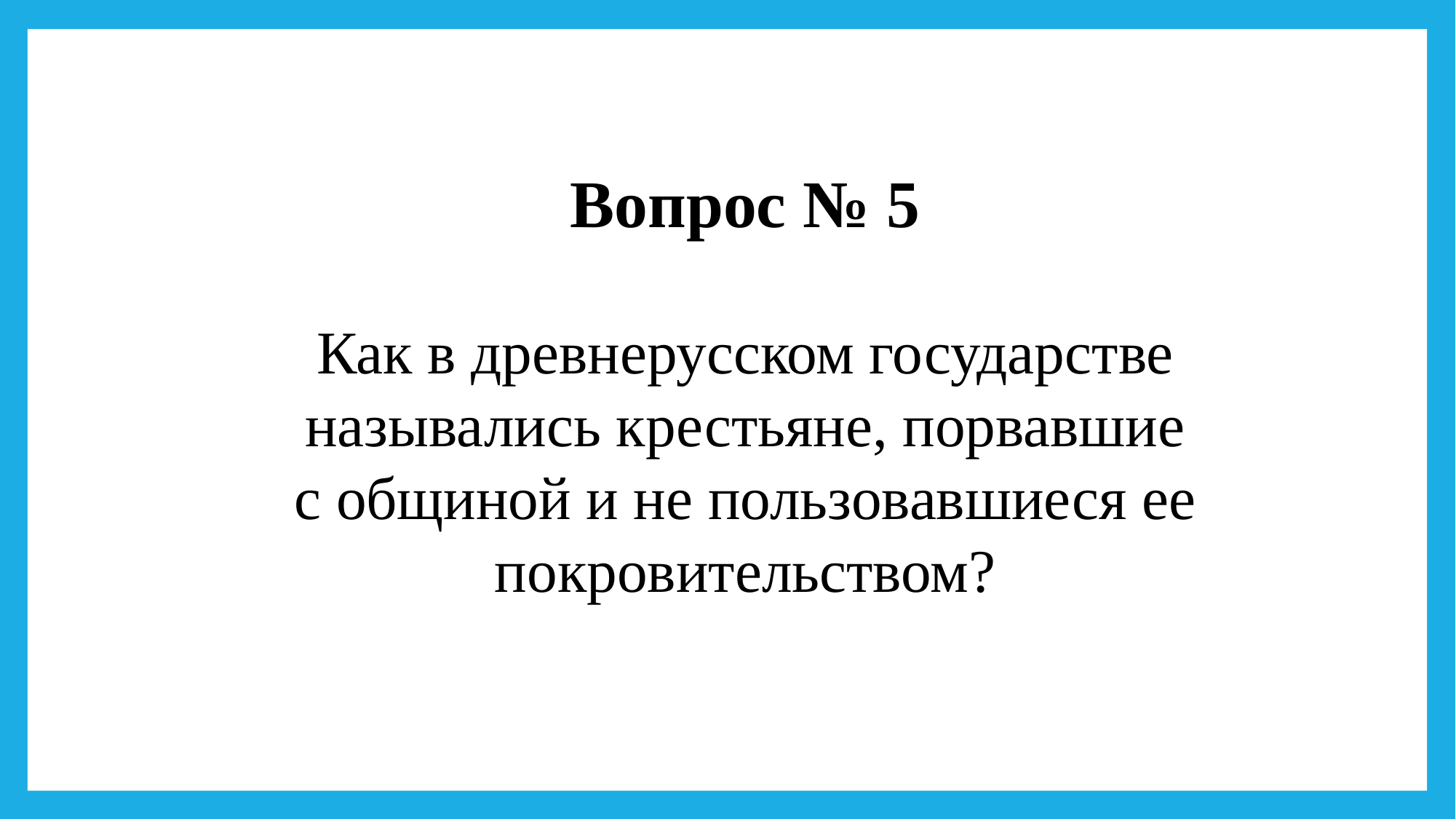

Вопрос № 5

Как в древнерусском государстве назывались крестьяне, порвавшие с общиной и не пользовавшиеся ее покровительством?